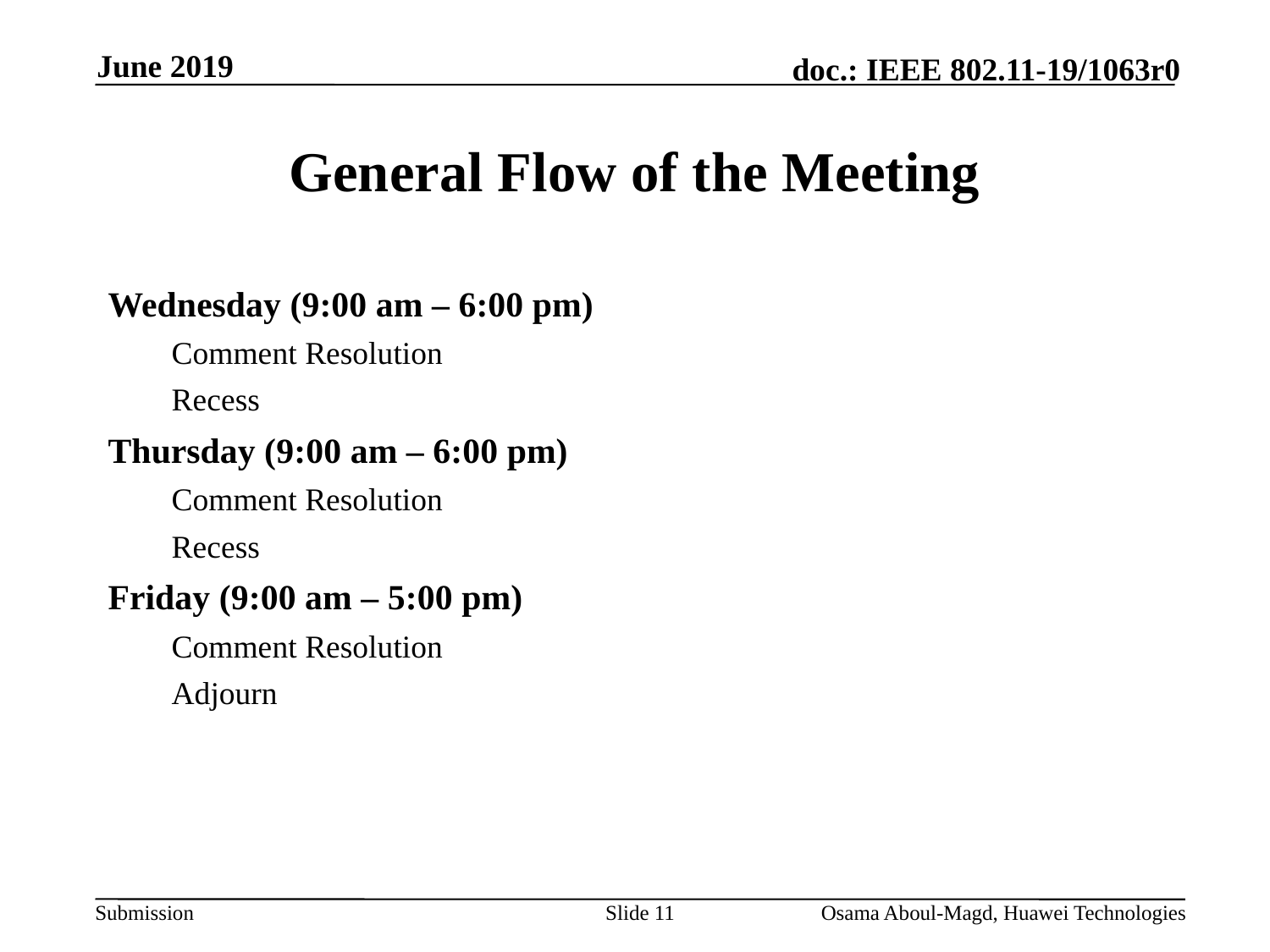

June 2019
# General Flow of the Meeting
Wednesday (9:00 am – 6:00 pm)
Comment Resolution
Recess
Thursday (9:00 am – 6:00 pm)
Comment Resolution
Recess
Friday (9:00 am – 5:00 pm)
Comment Resolution
Adjourn

Slide 11
Osama Aboul-Magd, Huawei Technologies